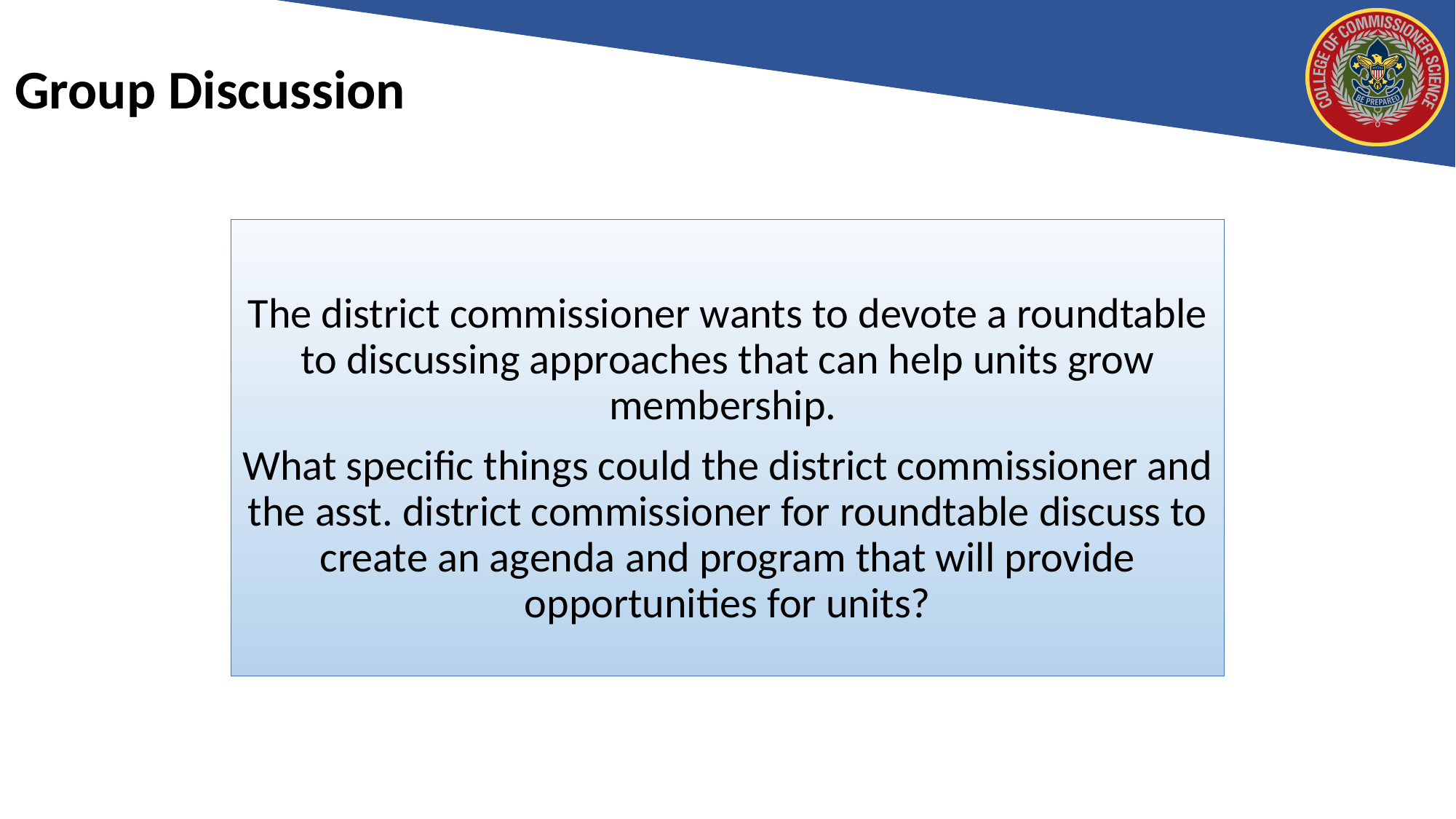

# Group Discussion

The district commissioner wants to devote a roundtable to discussing approaches that can help units grow membership.
What specific things could the district commissioner and the asst. district commissioner for roundtable discuss to create an agenda and program that will provide opportunities for units?